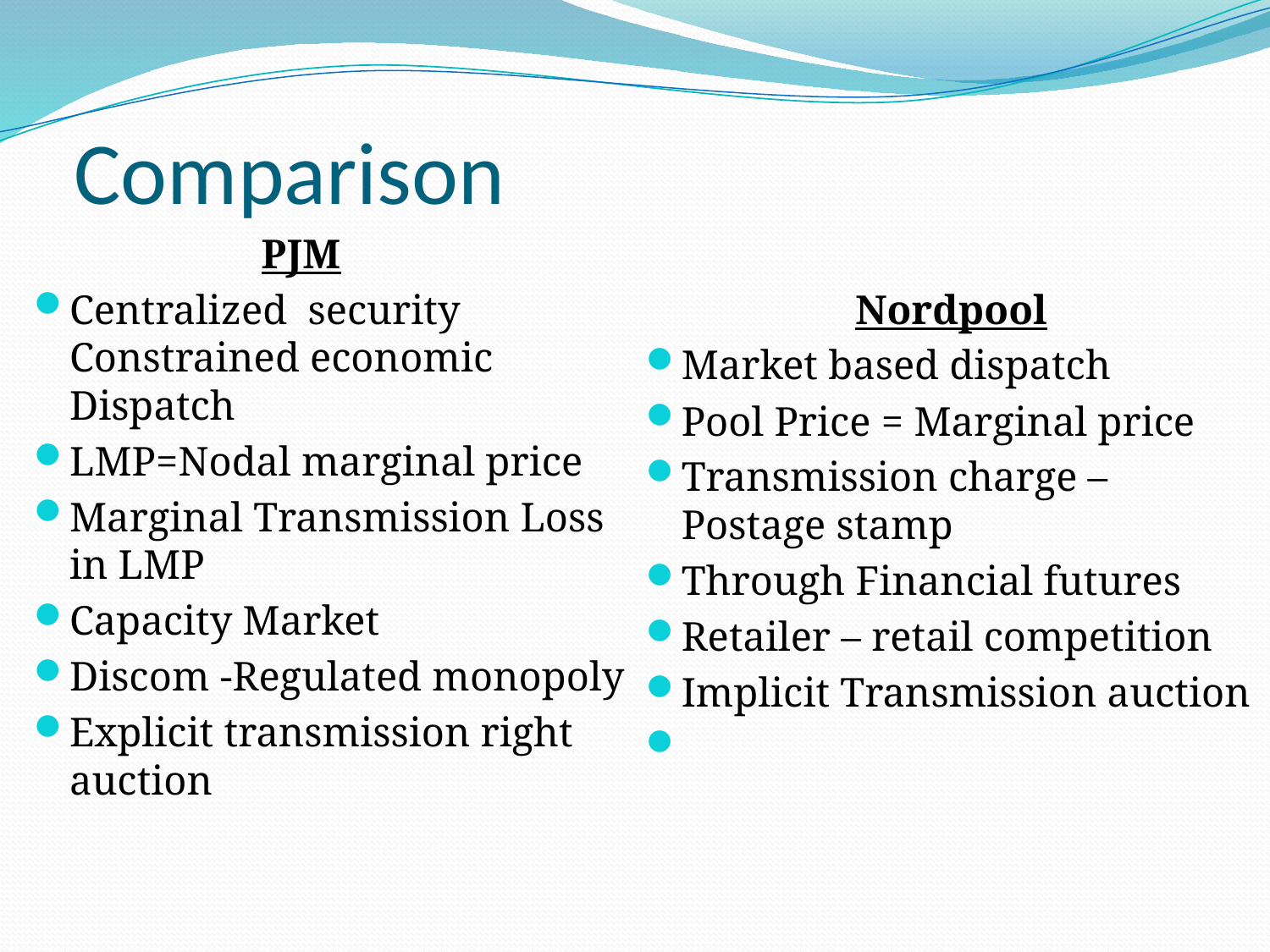

# Comparison
PJM
Centralized  security Constrained economic Dispatch
LMP=Nodal marginal price
Marginal Transmission Loss in LMP
Capacity Market
Discom -Regulated monopoly
Explicit transmission right auction

Nordpool
Market based dispatch
Pool Price = Marginal price
Transmission charge – Postage stamp
Through Financial futures
Retailer – retail competition
Implicit Transmission auction